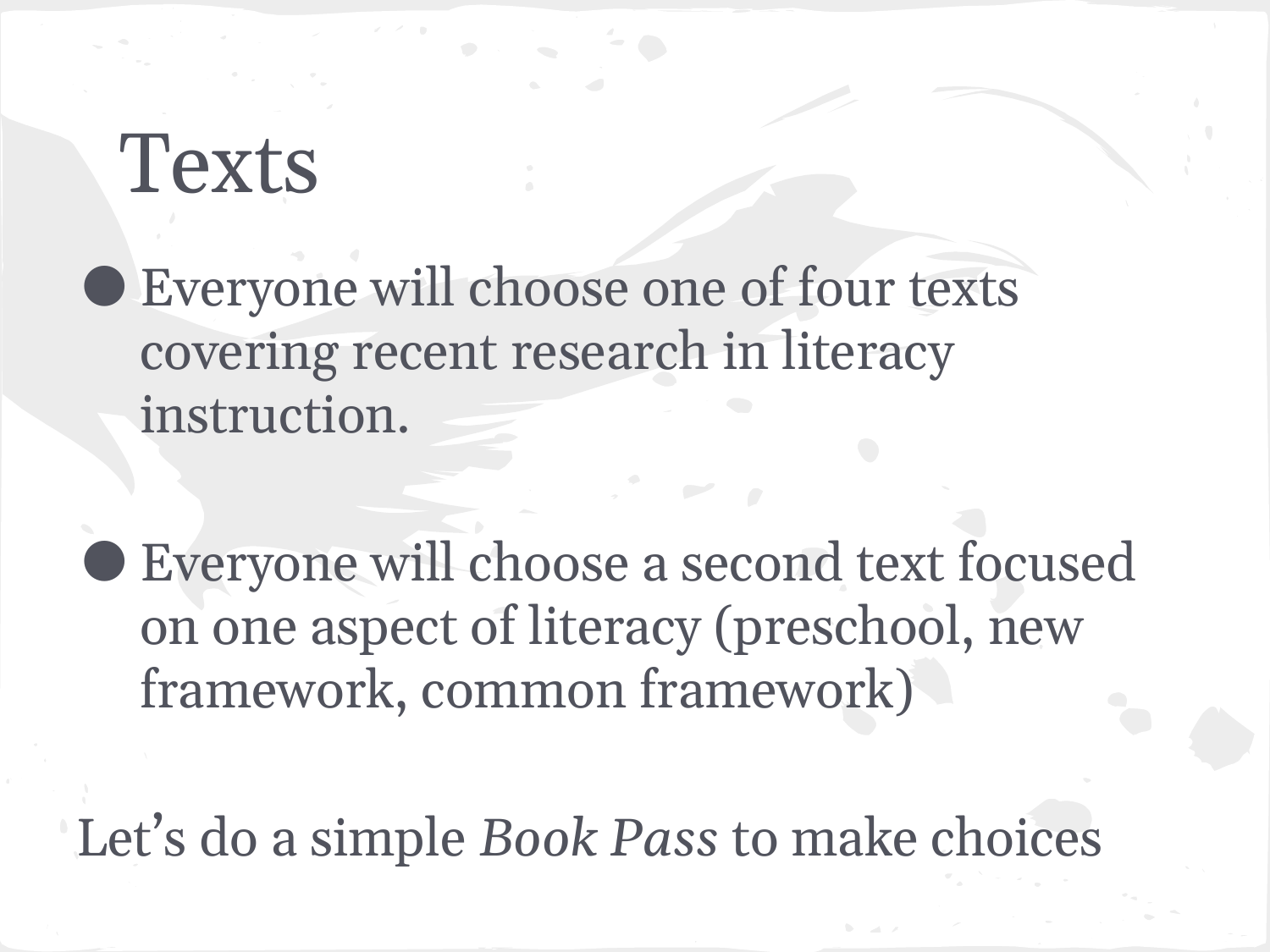

# Texts
Everyone will choose one of four texts covering recent research in literacy instruction.

Everyone will choose a second text focused on one aspect of literacy (preschool, new framework, common framework)

Let’s do a simple Book Pass to make choices